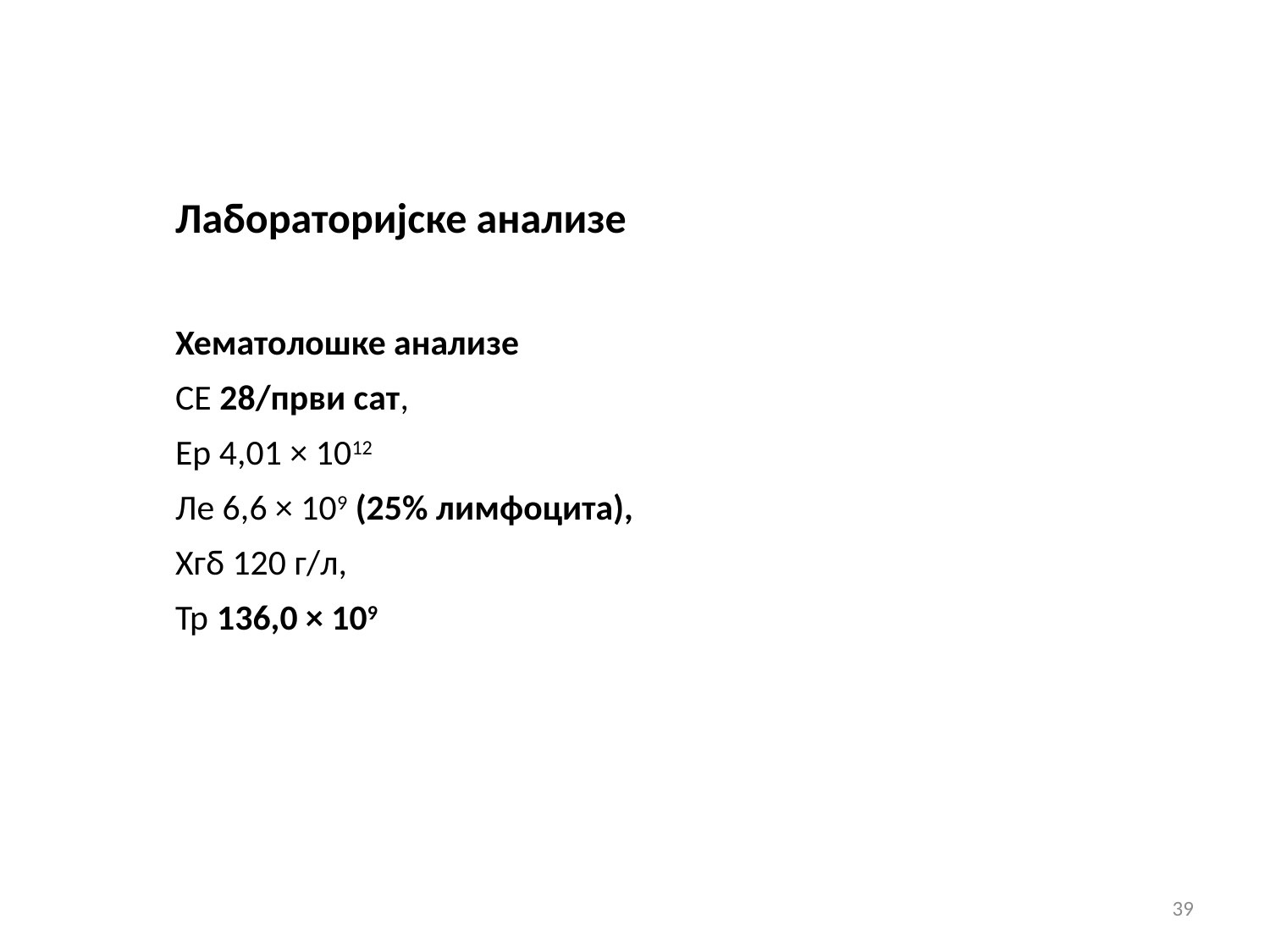

Лабораторијске анализе

Хематолошке анализе
СЕ 28/први сат,
Ер 4,01 × 1012
Ле 6,6 × 109 (25% лимфоцита),
Хгб 120 г/л,
Тр 136,0 × 109
39